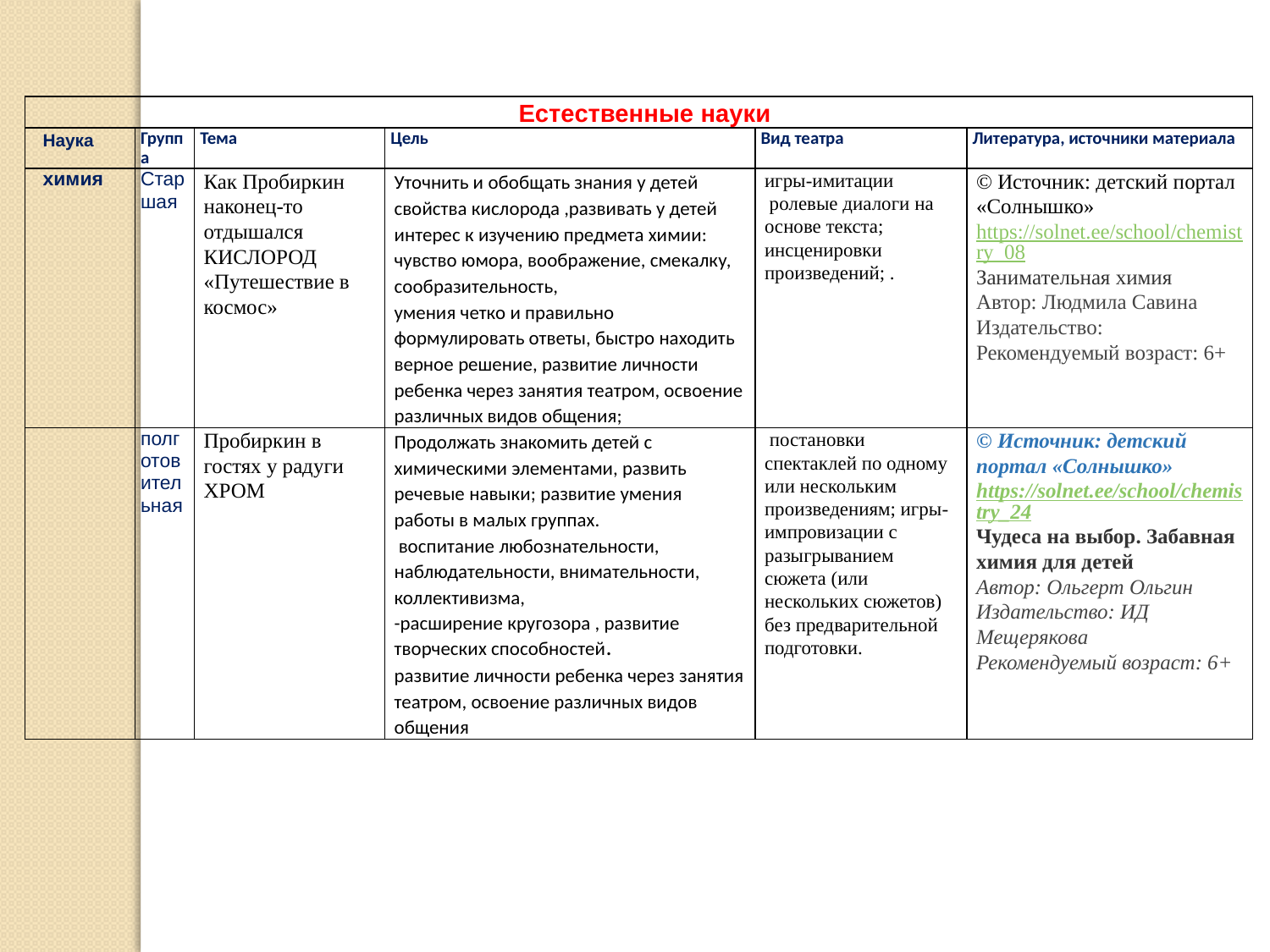

| Естественные науки |  |  |  |  |  |
| --- | --- | --- | --- | --- | --- |
| Наука | Группа | Тема | Цель | Вид театра | Литература, источники материала |
| химия | Старшая | Как Пробиркин наконец-то отдышался КИСЛОРОД «Путешествие в космос» | Уточнить и обобщать знания у детей свойства кислорода ,развивать у детей интерес к изучению предмета химии: чувство юмора, воображение, смекалку, сообразительность, умения четко и правильно формулировать ответы, быстро находить верное решение, развитие личности ребенка через занятия театром, освоение различных видов общения; | игры-имитации ролевые диалоги на основе текста;  инсценировки произведений; . | © Источник: детский портал «Солнышко» https://solnet.ee/school/chemistry\_08 Занимательная химия  Автор: Людмила Савина Издательство: Рекомендуемый возраст: 6+ |
|  | полготовительная | Пробиркин в гостях у радуги ХРОМ | Продолжать знакомить детей с химическими элементами, развить речевые навыки; развитие умения работы в малых группах. воспитание любознательности, наблюдательности, внимательности, коллективизма, -расширение кругозора , развитие творческих способностей. развитие личности ребенка через занятия театром, освоение различных видов общения | постановки спектаклей по одному или нескольким произведениям; игры-импровизации с разыгрыванием сюжета (или нескольких сюжетов) без предварительной подготовки. | © Источник: детский портал «Солнышко» https://solnet.ee/school/chemistry\_24Чудеса на выбор. Забавная химия для детей  Автор: Ольгерт Ольгин Издательство: ИД Мещерякова Рекомендуемый возраст: 6+ |